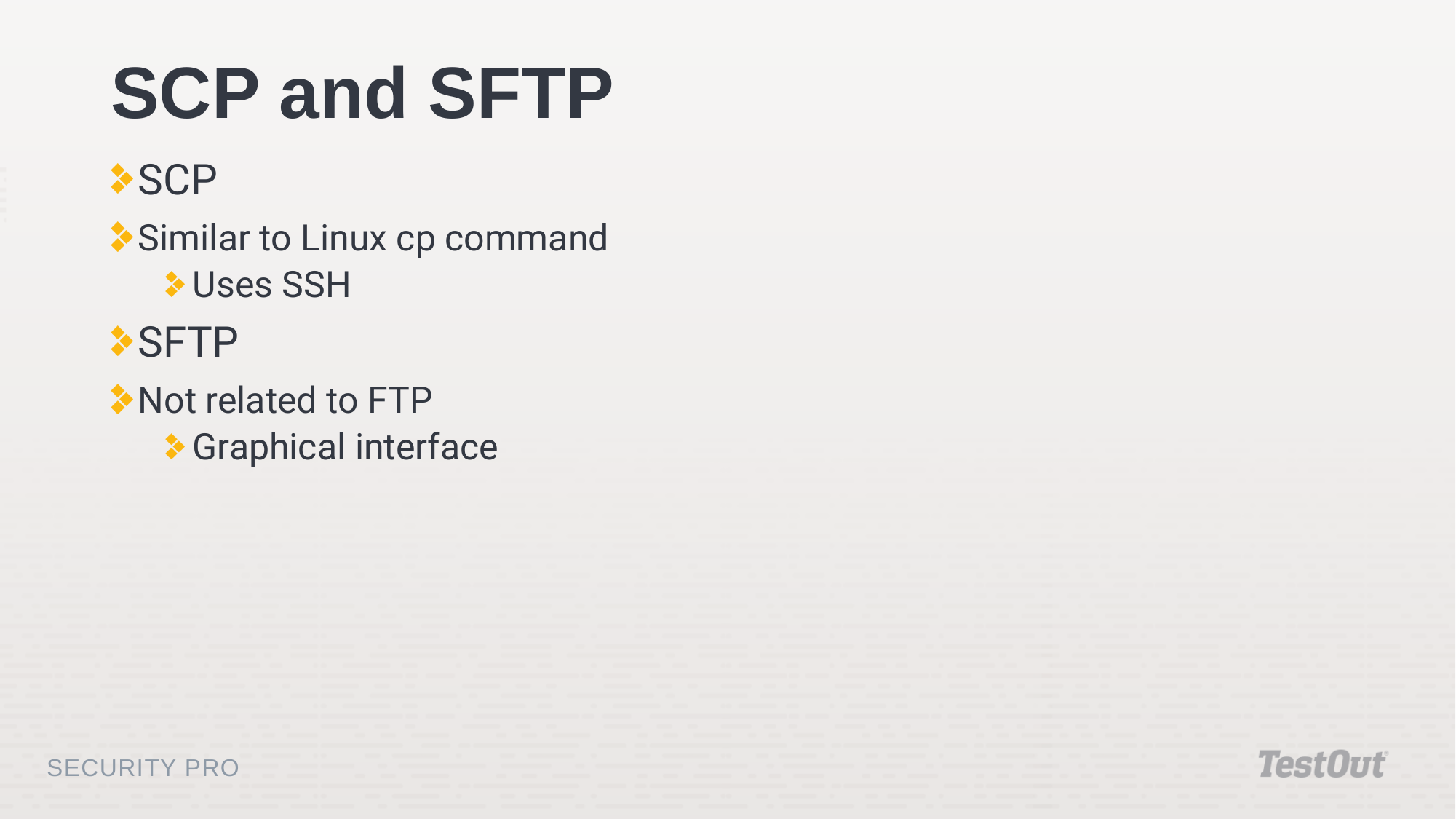

# SCP and SFTP
SCP
Similar to Linux cp command
Uses SSH
SFTP
Not related to FTP
Graphical interface
Security Pro